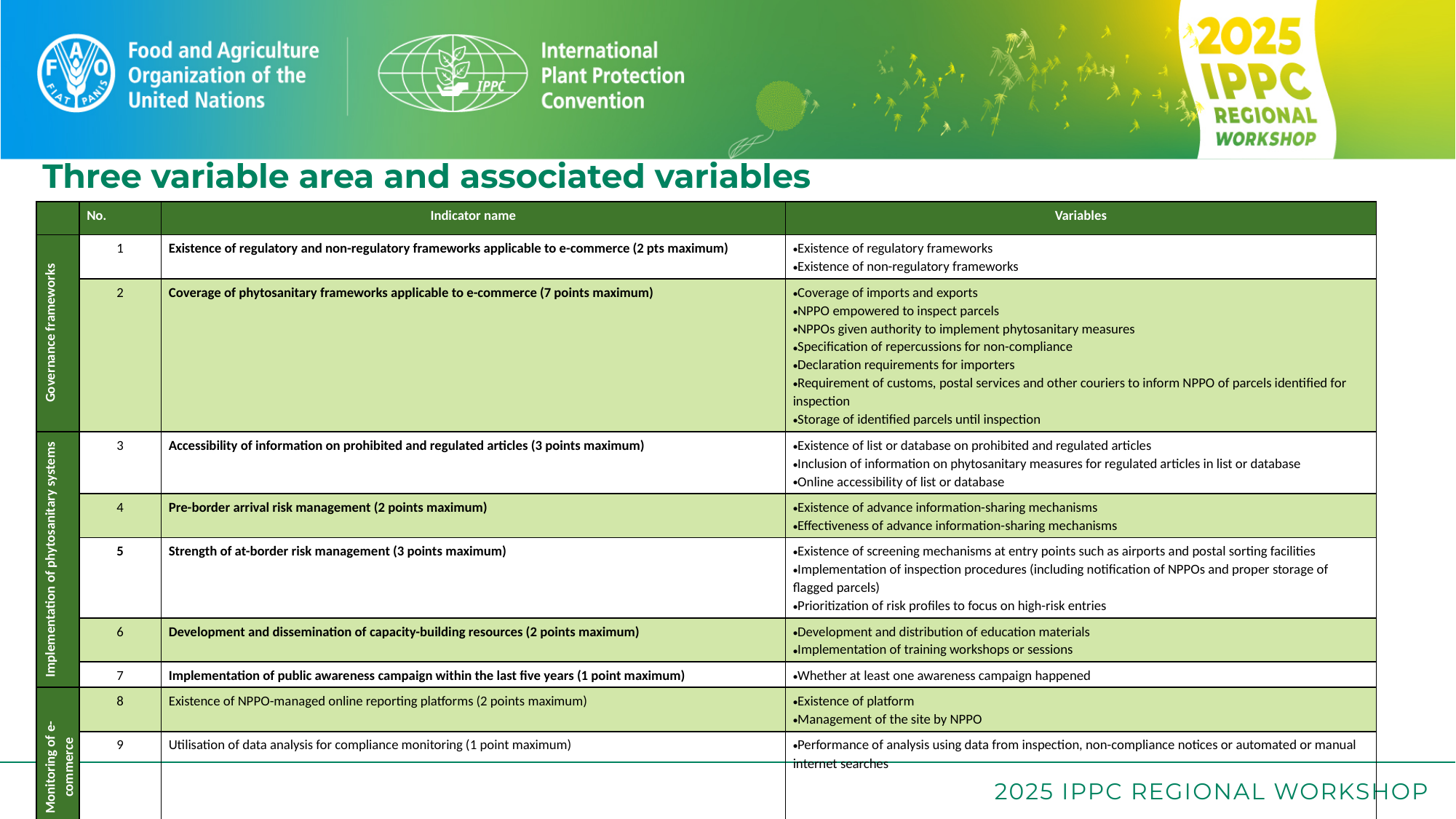

# Three variable area and associated variables
| ​ | No.​ | Indicator name​ | Variables​ |
| --- | --- | --- | --- |
| Governance frameworks​ | 1​ | Existence of regulatory and non-regulatory frameworks applicable to e-commerce (2 pts maximum) ​ | Existence of regulatory frameworks​ Existence of non-regulatory frameworks​ |
|  | 2​ | Coverage of phytosanitary frameworks applicable to e-commerce (7 points maximum)​ | Coverage of imports and exports​ NPPO empowered to inspect parcels​ NPPOs given authority to implement phytosanitary measures​ Specification of repercussions for non-compliance​ Declaration requirements for importers​ Requirement of customs, postal services and other couriers to inform NPPO of parcels identified for inspection​ Storage of identified parcels until inspection​ |
| Implementation of phytosanitary systems​ | 3​ | Accessibility of information on prohibited and regulated articles (3 points maximum)​ | Existence of list or database on prohibited and regulated articles​ Inclusion of information on phytosanitary measures for regulated articles in list or database​ Online accessibility of list or database​ |
|  | 4​ | Pre-border arrival risk management (2 points maximum)​ | Existence of advance information-sharing mechanisms​ Effectiveness of advance information-sharing mechanisms​ |
|  | 5​ | Strength of at-border risk management (3 points maximum)​ | Existence of screening mechanisms at entry points such as airports and postal sorting facilities​ Implementation of inspection procedures (including notification of NPPOs and proper storage of flagged parcels)​ Prioritization of risk profiles to focus on high-risk entries​ |
|  | 6​ | Development and dissemination of capacity-building resources (2 points maximum)​ | Development and distribution of education materials​ Implementation of training workshops or sessions​ |
|  | 7​ | Implementation of public awareness campaign within the last five years (1 point maximum)​ | Whether at least one awareness campaign happened​ |
| Monitoring of e-commerce​ | 8​ | Existence of NPPO-managed online reporting platforms (2 points maximum)​ | Existence of platform​ Management of the site by NPPO​ |
|  | 9​ | Utilisation of data analysis for compliance monitoring (1 point maximum)​ | Performance of analysis using data from inspection, non-compliance notices or automated or manual internet searches​ |